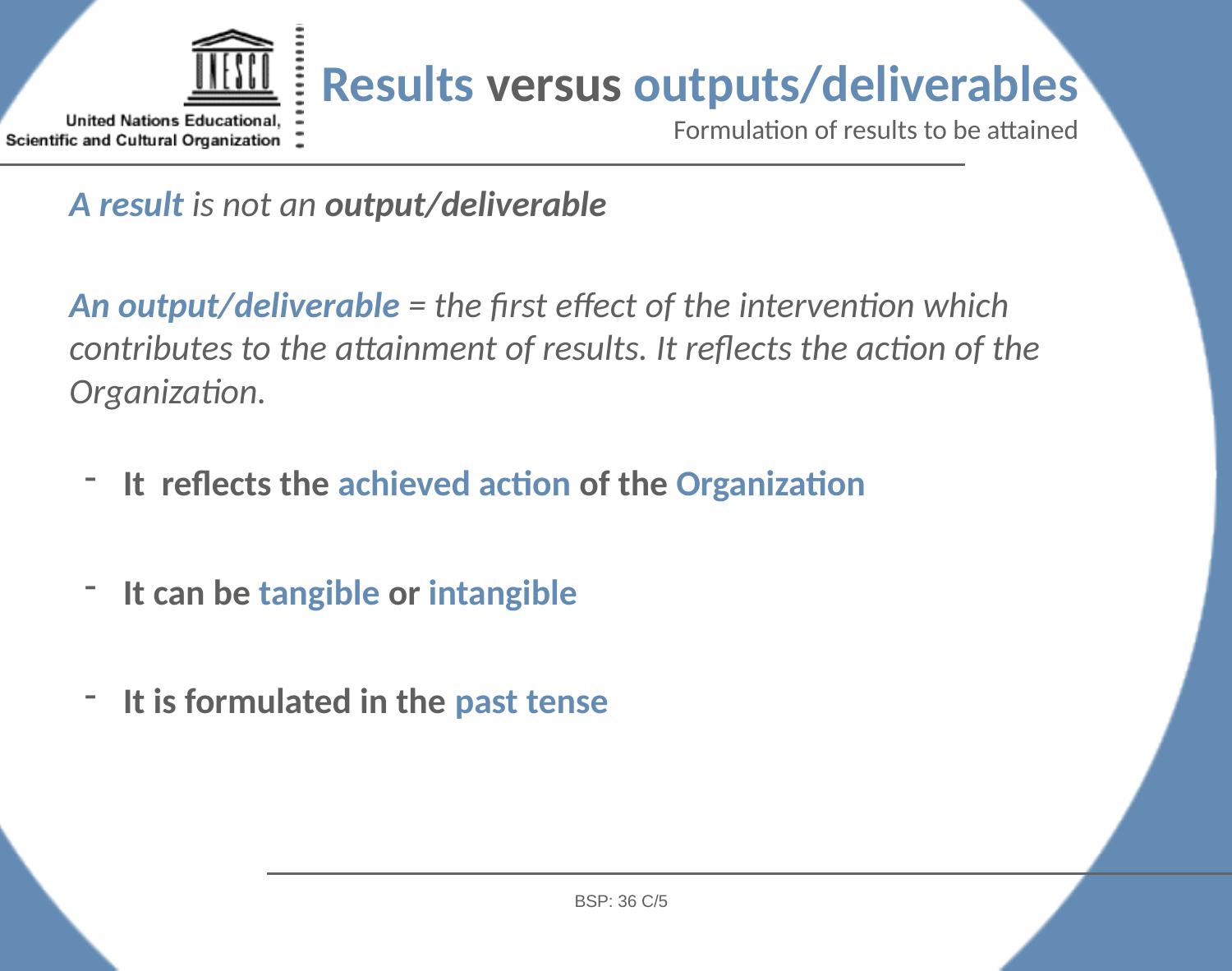

Results versus outputs/deliverables
Formulation of results to be attained
	A result is not an output/deliverable

	An output/deliverable = the first effect of the intervention which contributes to the attainment of results. It reflects the action of the Organization.

It  reflects the achieved action of the Organization

It can be tangible or intangible

It is formulated in the past tense

BSP: 36 C/5